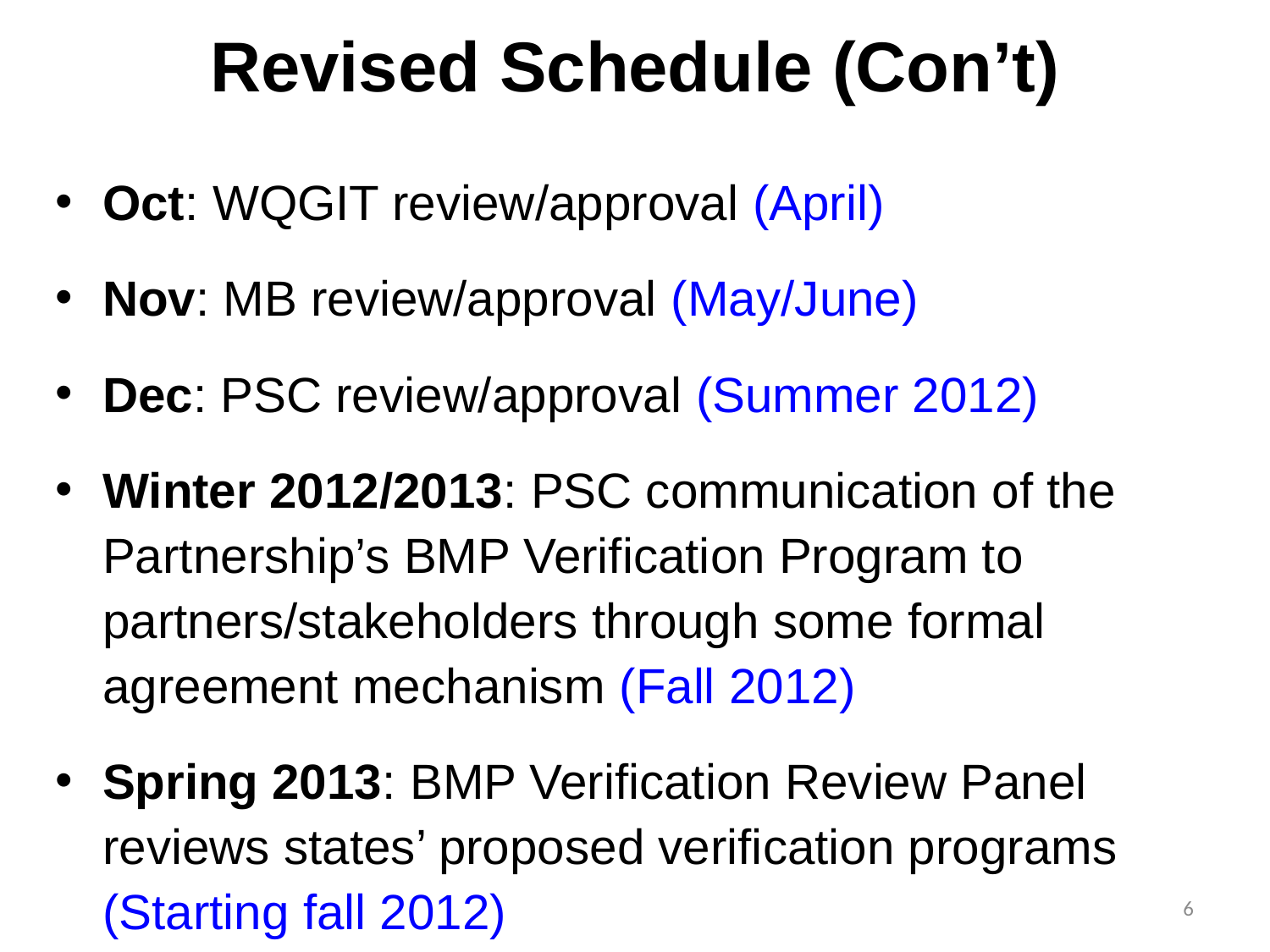

# Revised Schedule (Con’t)
Oct: WQGIT review/approval (April)
Nov: MB review/approval (May/June)
Dec: PSC review/approval (Summer 2012)
Winter 2012/2013: PSC communication of the Partnership’s BMP Verification Program to partners/stakeholders through some formal agreement mechanism (Fall 2012)
Spring 2013: BMP Verification Review Panel reviews states’ proposed verification programs (Starting fall 2012)

6